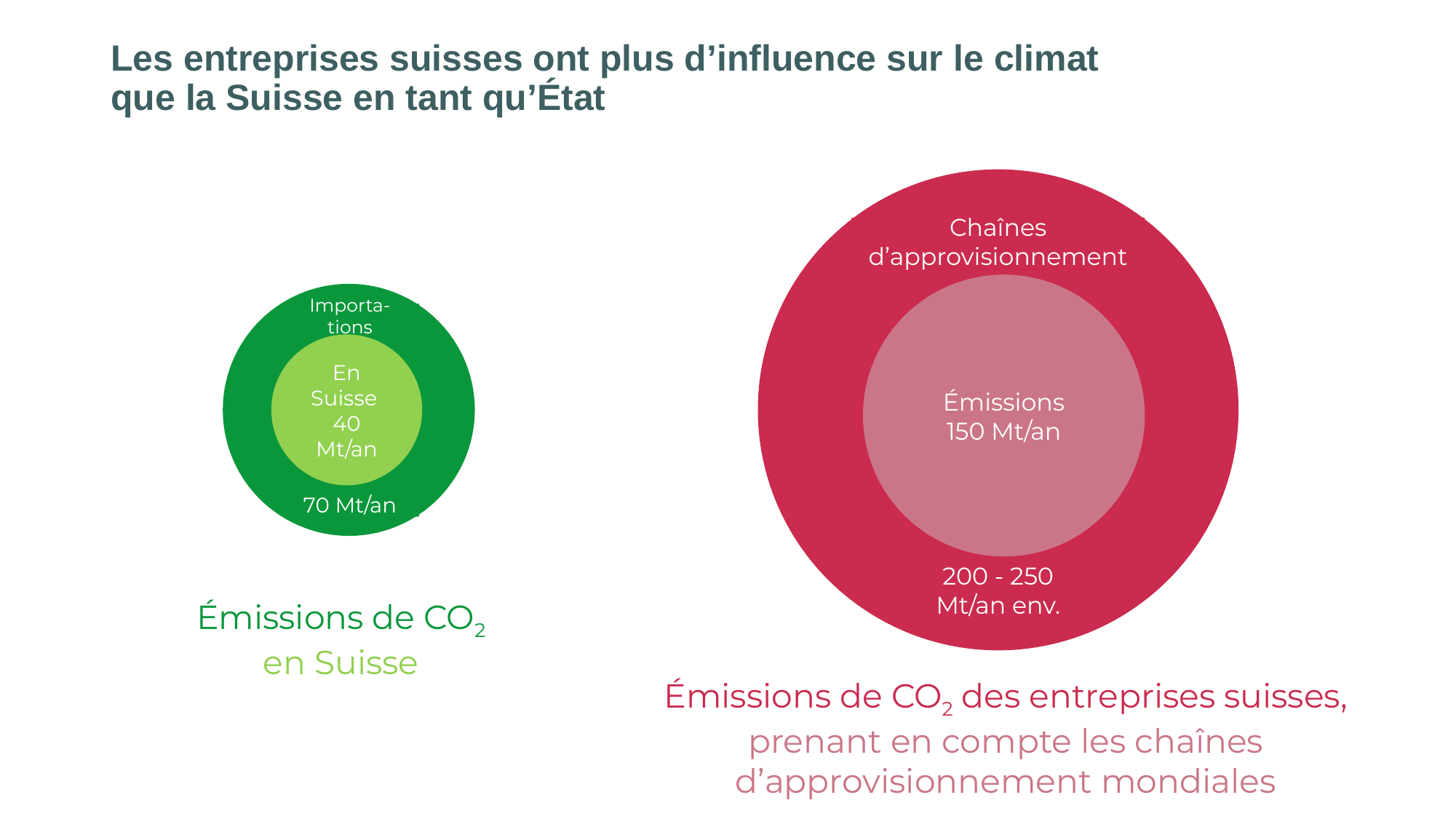

# Les entreprises suisses ont plus d’influence sur le climat que la Suisse en tant qu’État

Chaînes d’approvisionnement
Émissions
150 Mt/an
200 - 250 Mt/an env.

En Suisse
40 Mt/an
Importa-tions
70 Mt/an
Émissions de CO2
en Suisse
Émissions de CO2 des entreprises suisses, prenant en compte les chaînes d’approvisionnement mondiales